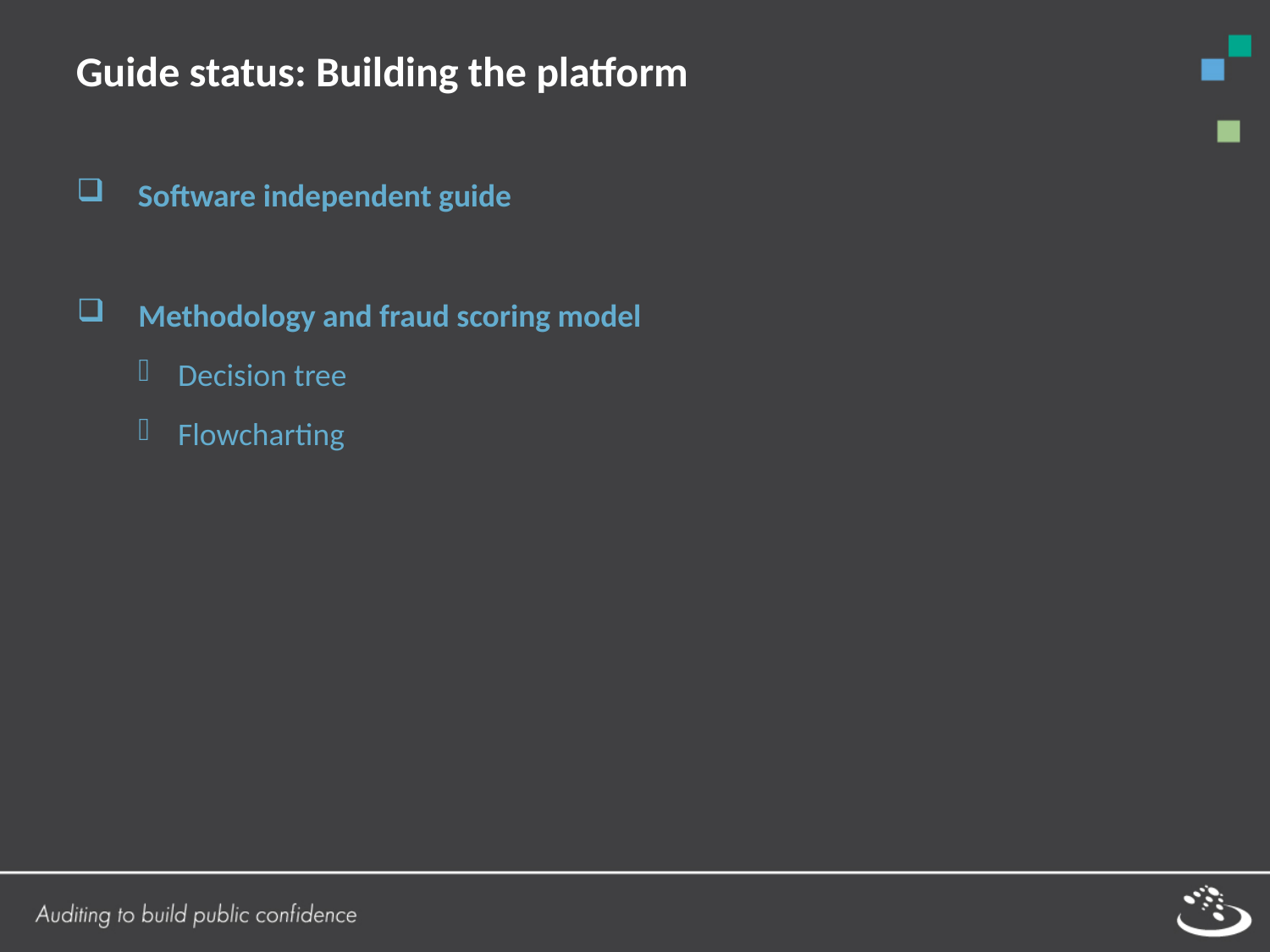

Guide status: Building the platform
Software independent guide

Methodology and fraud scoring model
Decision tree
Flowcharting